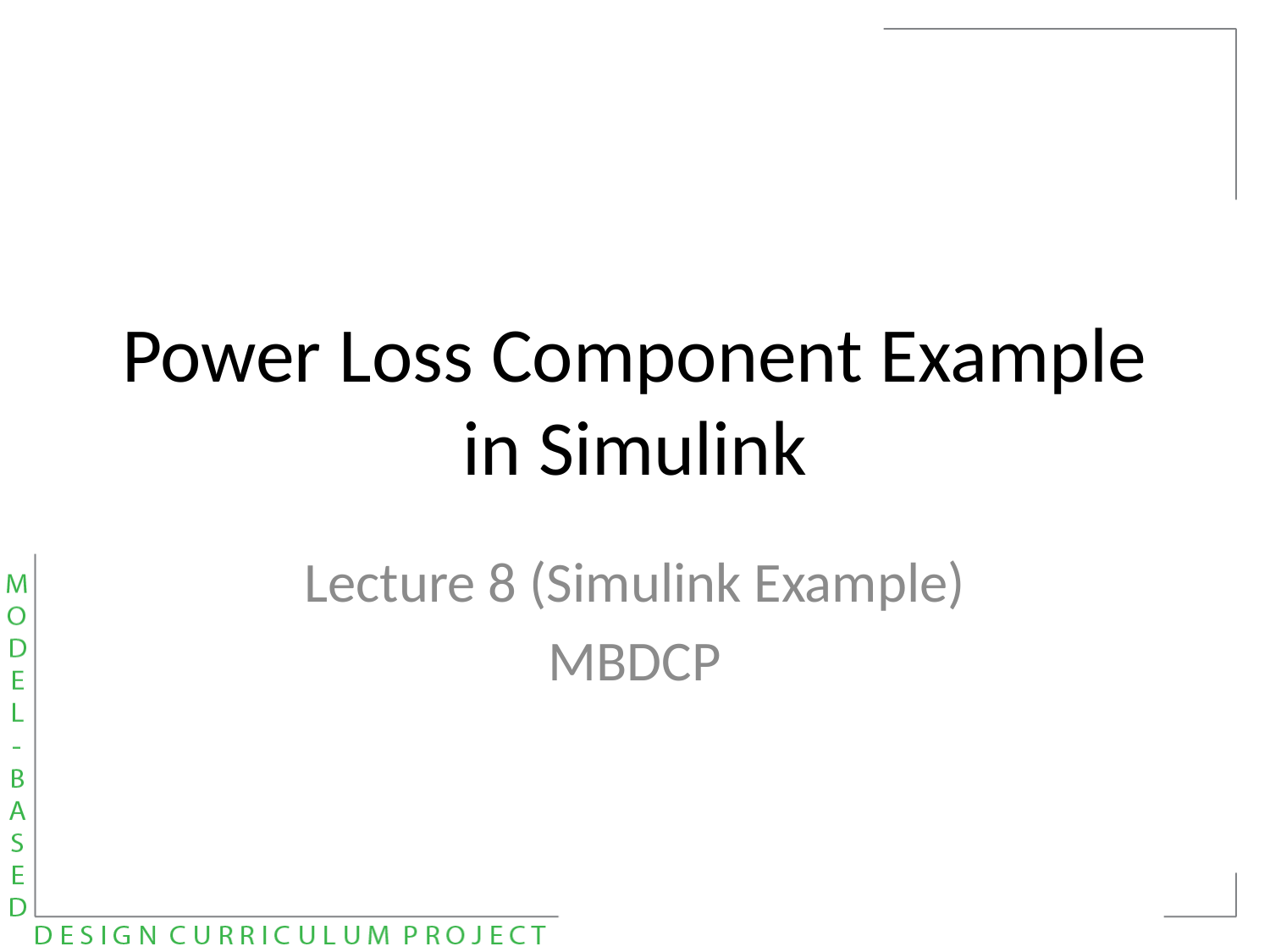

# Power Loss Component Example in Simulink
Lecture 8 (Simulink Example)
MBDCP